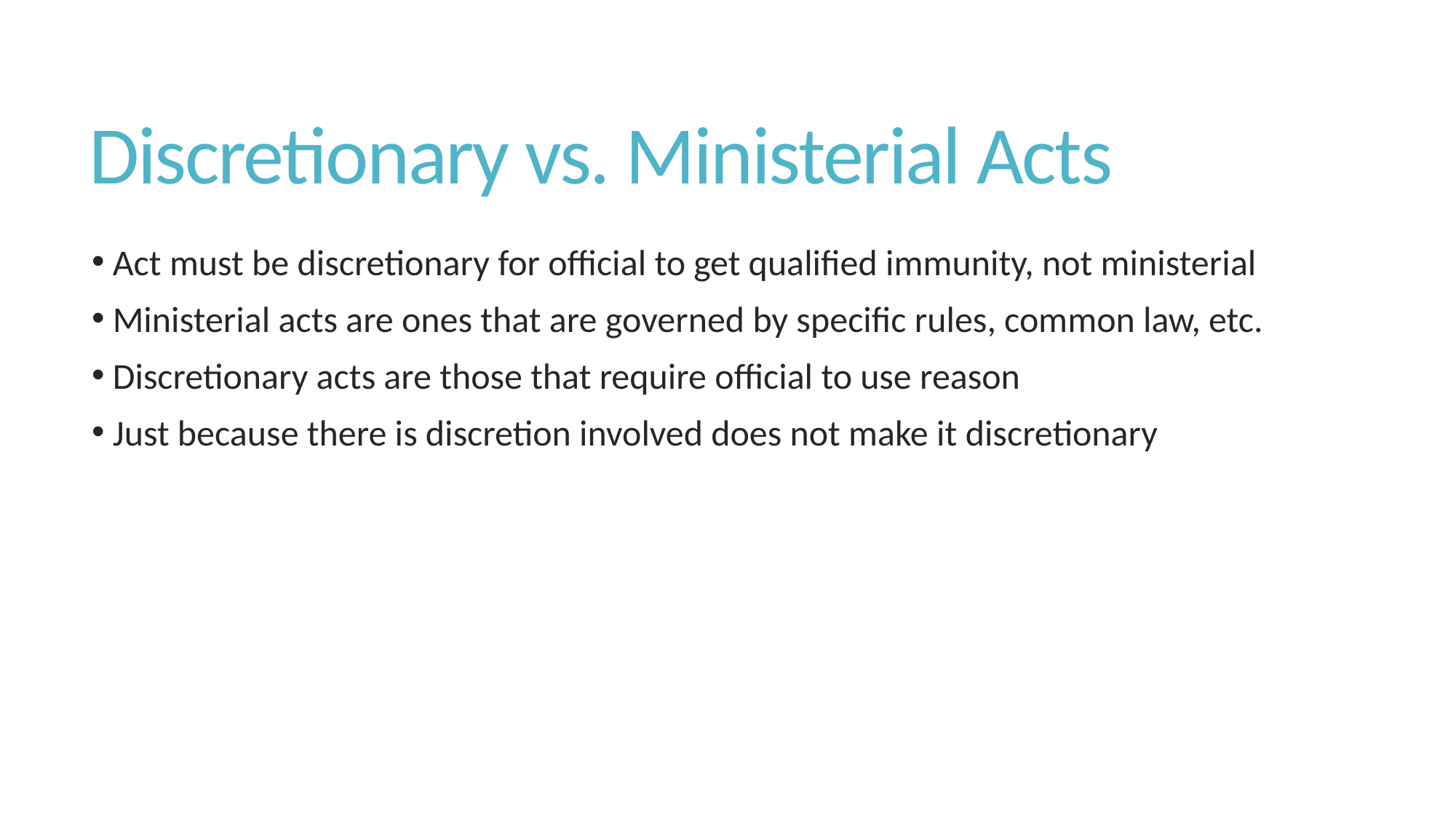

# Discretionary vs. Ministerial Acts
 Act must be discretionary for official to get qualified immunity, not ministerial
 Ministerial acts are ones that are governed by specific rules, common law, etc.
 Discretionary acts are those that require official to use reason
 Just because there is discretion involved does not make it discretionary